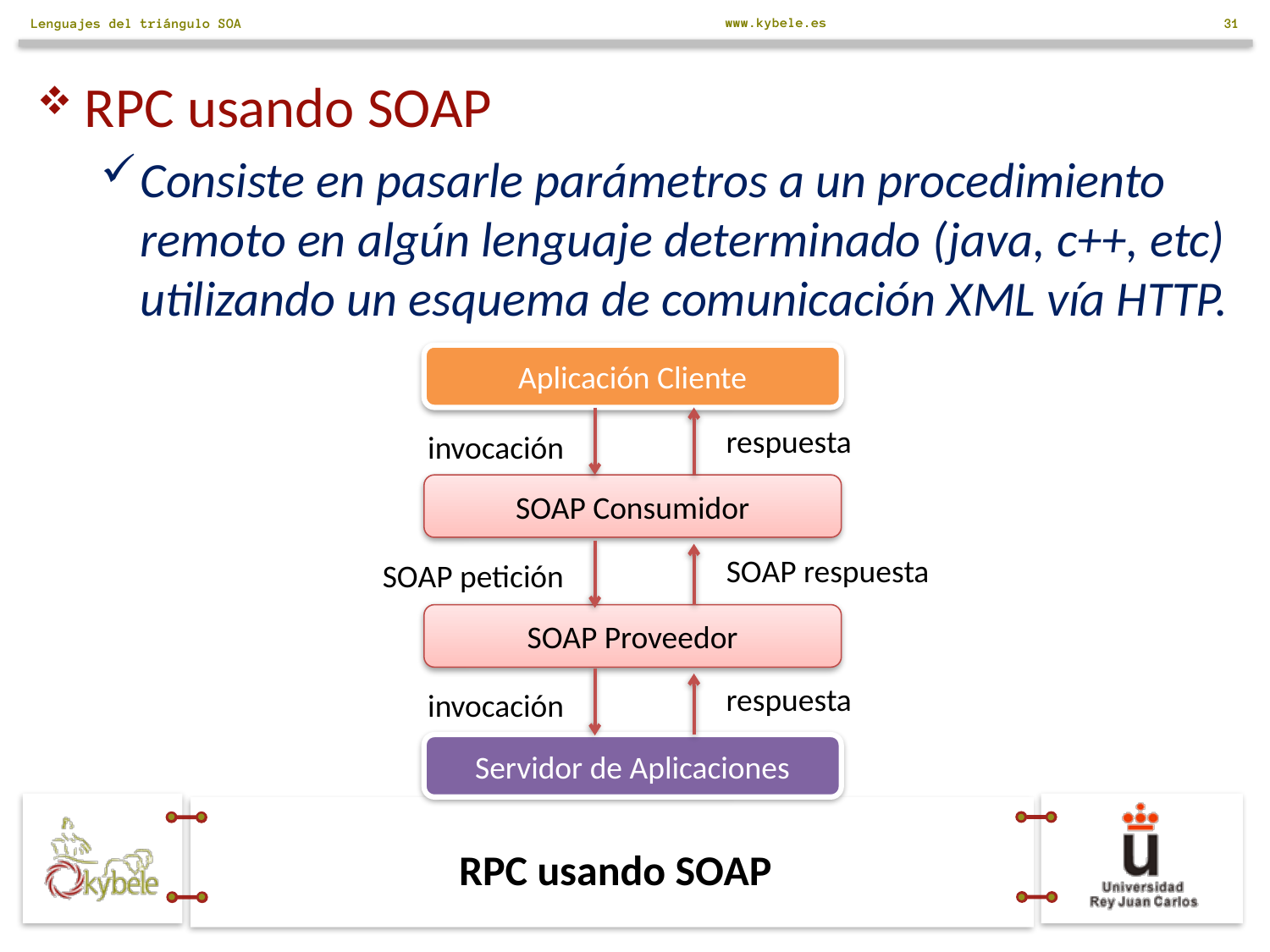

Lenguajes del triángulo SOA
31
RPC usando SOAP
Consiste en pasarle parámetros a un procedimiento remoto en algún lenguaje determinado (java, c++, etc) utilizando un esquema de comunicación XML vía HTTP.

Aplicación Cliente
respuesta
invocación
SOAP Consumidor
SOAP respuesta
SOAP petición
SOAP Proveedor
respuesta
invocación
Servidor de Aplicaciones
# RPC usando SOAP